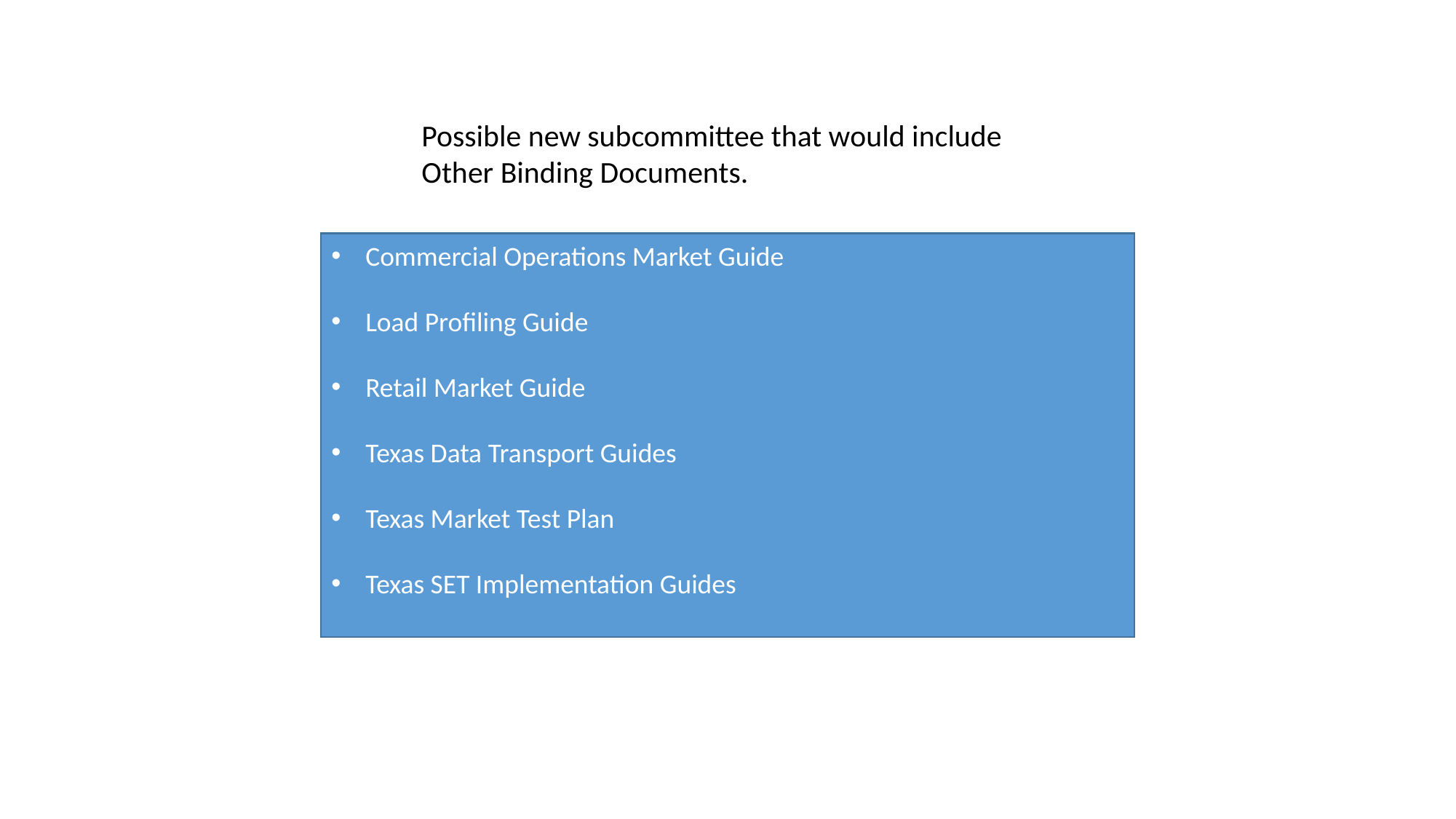

Possible new subcommittee that would include Other Binding Documents.
Commercial Operations Market Guide

Load Profiling Guide

Retail Market Guide

Texas Data Transport Guides

Texas Market Test Plan

Texas SET Implementation Guides